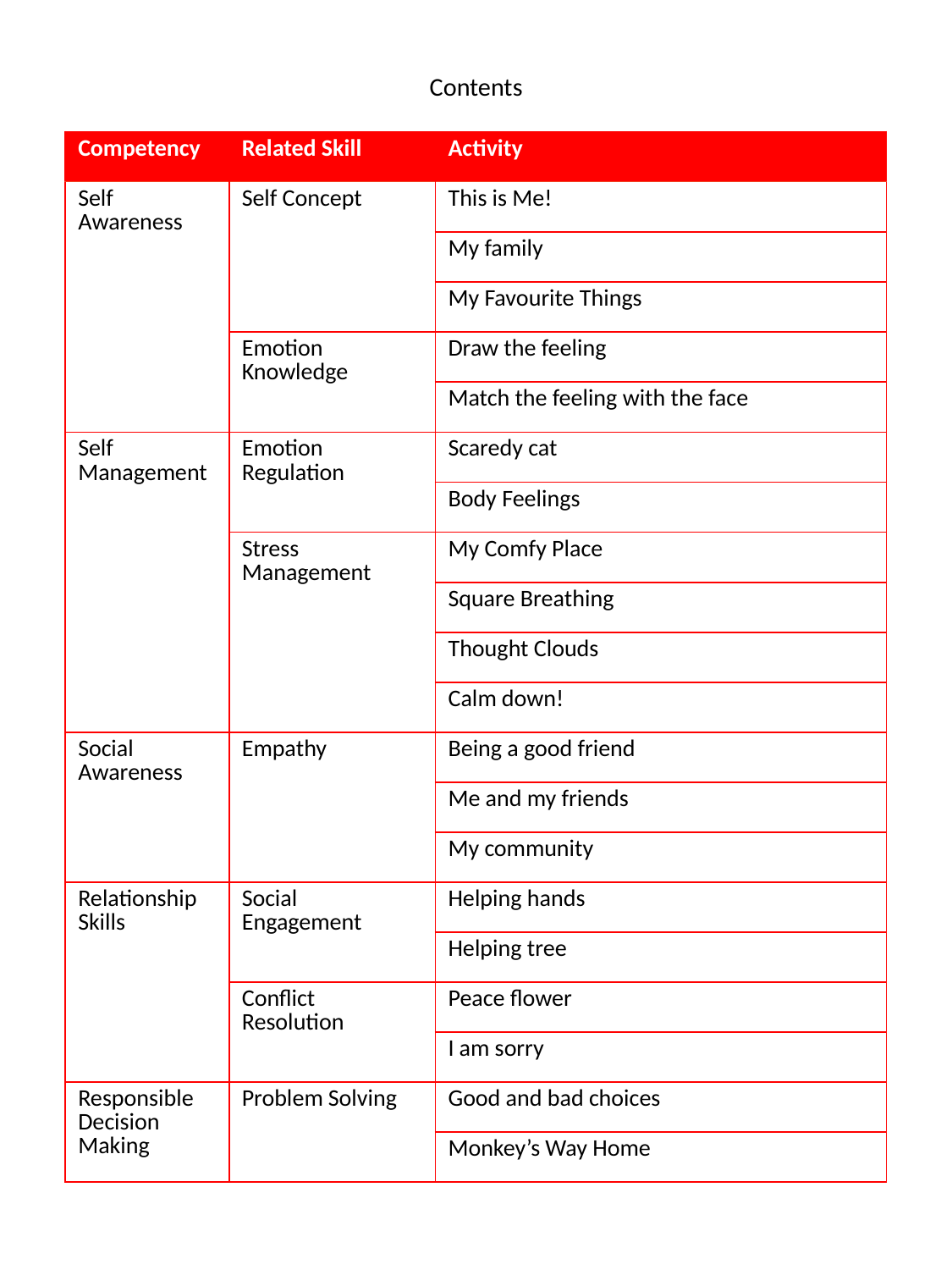

# Contents
| Competency | Related Skill | Activity |
| --- | --- | --- |
| Self Awareness | Self Concept | This is Me! |
|  |  | My family |
|  |  | My Favourite Things |
|  | Emotion Knowledge | Draw the feeling |
|  |  | Match the feeling with the face |
| Self Management | Emotion Regulation | Scaredy cat |
|  |  | Body Feelings |
|  | Stress Management | My Comfy Place |
|  |  | Square Breathing |
|  |  | Thought Clouds |
|  |  | Calm down! |
| Social Awareness | Empathy | Being a good friend |
|  |  | Me and my friends |
|  |  | My community |
| Relationship Skills | Social Engagement | Helping hands |
|  |  | Helping tree |
|  | Conflict Resolution | Peace flower |
|  |  | I am sorry |
| Responsible Decision Making | Problem Solving | Good and bad choices |
|  |  | Monkey’s Way Home |